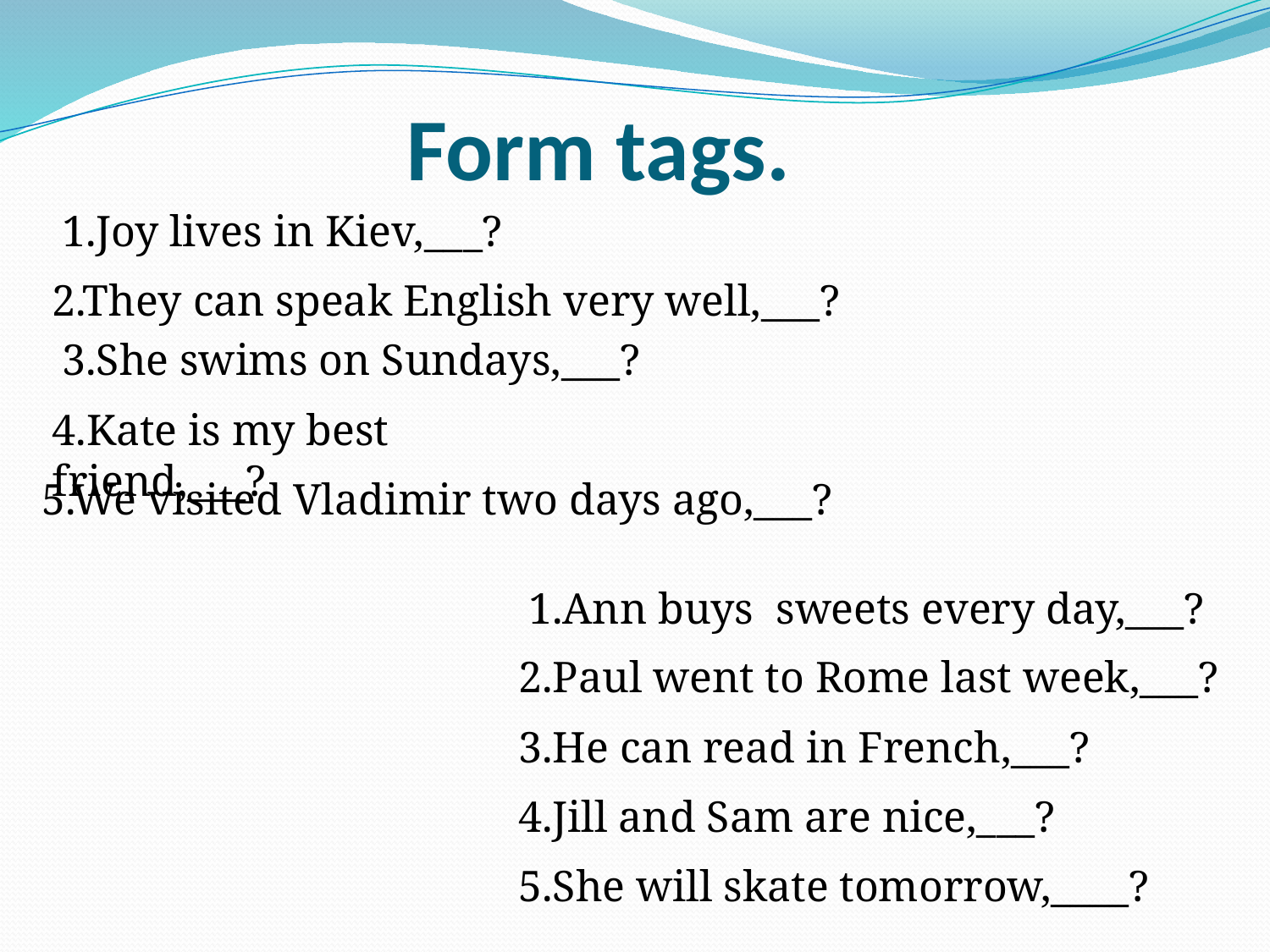

# Form tags.
1.Joy lives in Kiev,___?
2.They can speak English very well,___?
3.She swims on Sundays,___?
4.Kate is my best friend,___?
5.We visited Vladimir two days ago,___?
1.Ann buys  sweets every day,___?
2.Paul went to Rome last week,___?
3.He can read in French,___?
4.Jill and Sam are nice,___?
5.She will skate tomorrow,____?